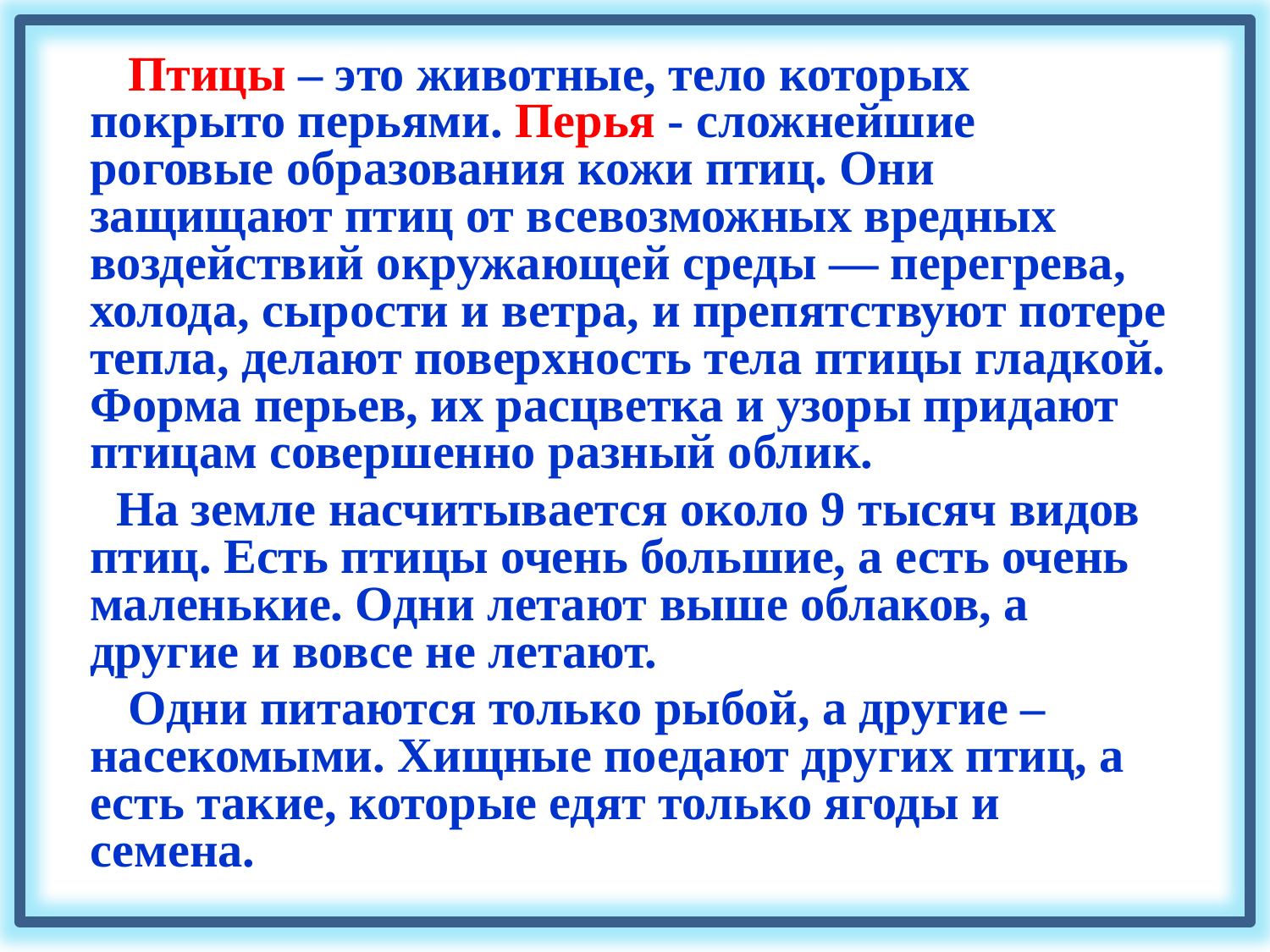

Птицы – это животные, тело которых покрыто перьями. Перья - сложнейшие роговые образования кожи птиц. Они защищают птиц от всевозможных вредных воздействий окружающей среды — перегрева, холода, сырости и ветра, и препятствуют потере тепла, делают поверхность тела птицы гладкой. Форма перьев, их расцветка и узоры придают птицам совершенно разный облик.
      На земле насчитывается около 9 тысяч видов птиц. Есть птицы очень большие, а есть очень маленькие. Одни летают выше облаков, а другие и вовсе не летают.
       Одни питаются только рыбой, а другие – насекомыми. Хищные поедают других птиц, а есть такие, которые едят только ягоды и семена.